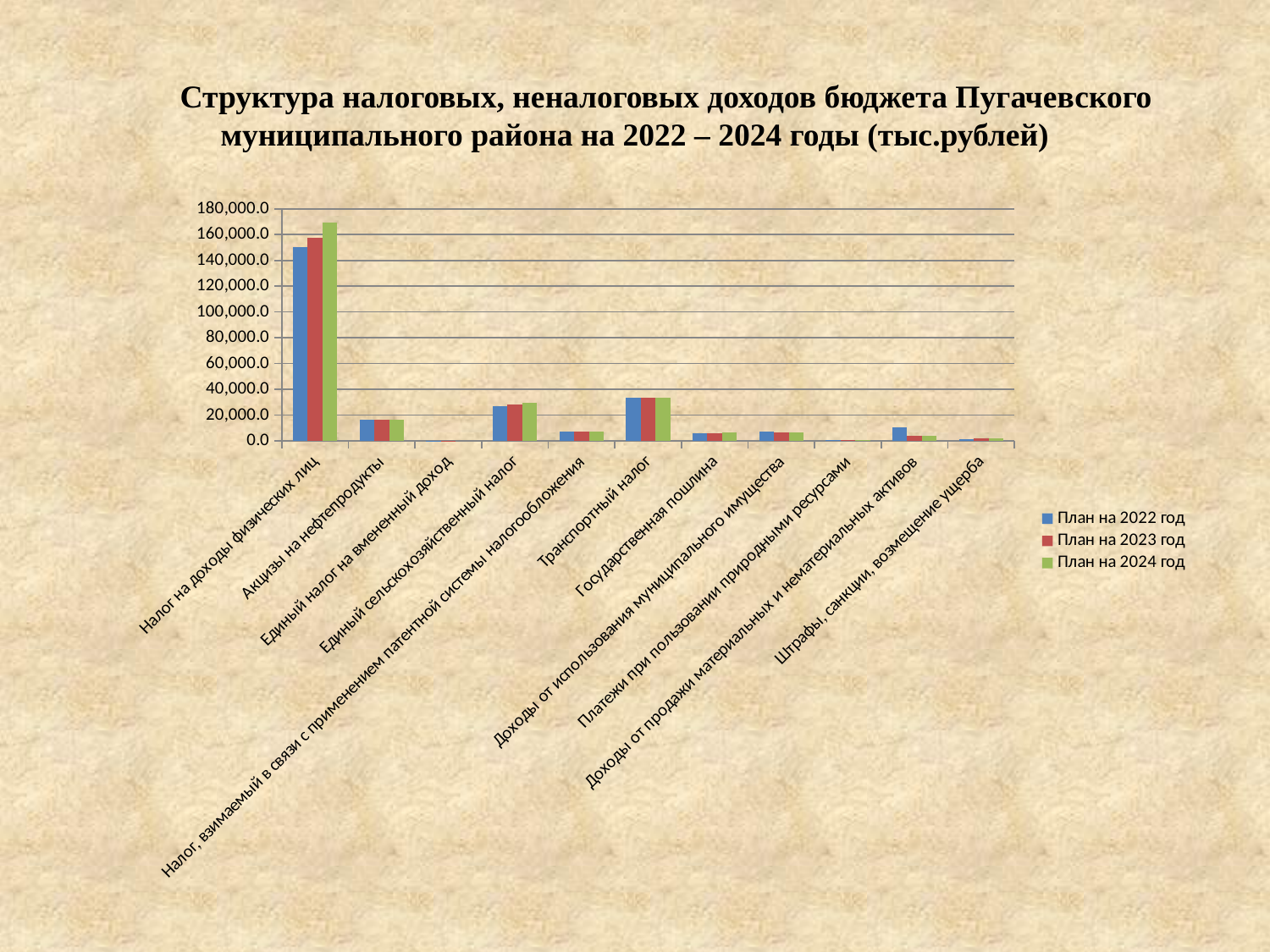

Структура налоговых, неналоговых доходов бюджета Пугачевского муниципального района на 2022 – 2024 годы (тыс.рублей)

### Chart

| Category | План на 2022 год  | План на 2023 год  | План на 2024 год  |
|---|---|---|---|
| Налог на доходы физических лиц | 150106.7 | 157693.5 | 169112.5 |
| Акцизы на нефтепродукты | 16501.0 | 16501.0 | 16501.0 |
| Единый налог на вмененный доход | 63.0 | 10.0 | None |
| Единый сельскохозяйственный налог | 26652.5 | 27985.2 | 29664.3 |
| Налог, взимаемый в связи с применением патентной системы налогообложения | 7100.0 | 7200.0 | 7300.0 |
| Транспортный налог | 33169.0 | 33169.0 | 33169.0 |
| Государственная пошлина | 5907.0 | 6189.0 | 6570.0 |
| Доходы от использования муниципального имущества | 7161.3 | 6463.7 | 6466.2 |
| Платежи при пользовании природными ресурсами | 400.0 | 400.0 | 400.0 |
| Доходы от продажи материальных и нематериальных активов | 10210.0 | 3800.0 | 3800.0 |
| Штрафы, санкции, возмещение ущерба | 1304.1 | 1800.0 | 1700.0 |